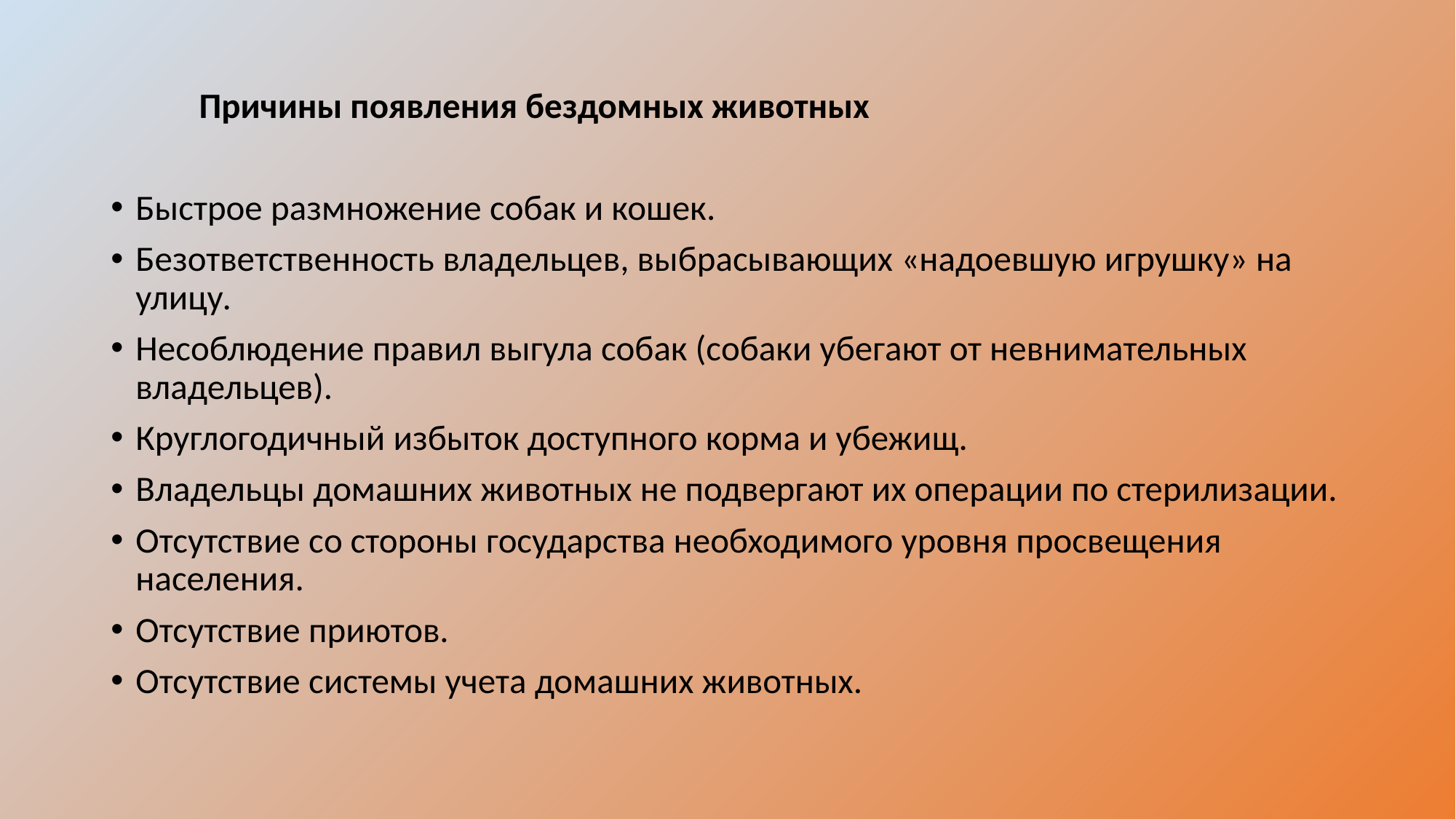

Причины появления бездомных животных

Быстрое размножение собак и кошек.
Безответственность владельцев, выбрасывающих «надоевшую игрушку» на улицу.
Несоблюдение правил выгула собак (собаки убегают от невнимательных владельцев).
Круглогодичный избыток доступного корма и убежищ.
Владельцы домашних животных не подвергают их операции по стерилизации.
Отсутствие со стороны государства необходимого уровня просвещения населения.
Отсутствие приютов.
Отсутствие системы учета домашних животных.